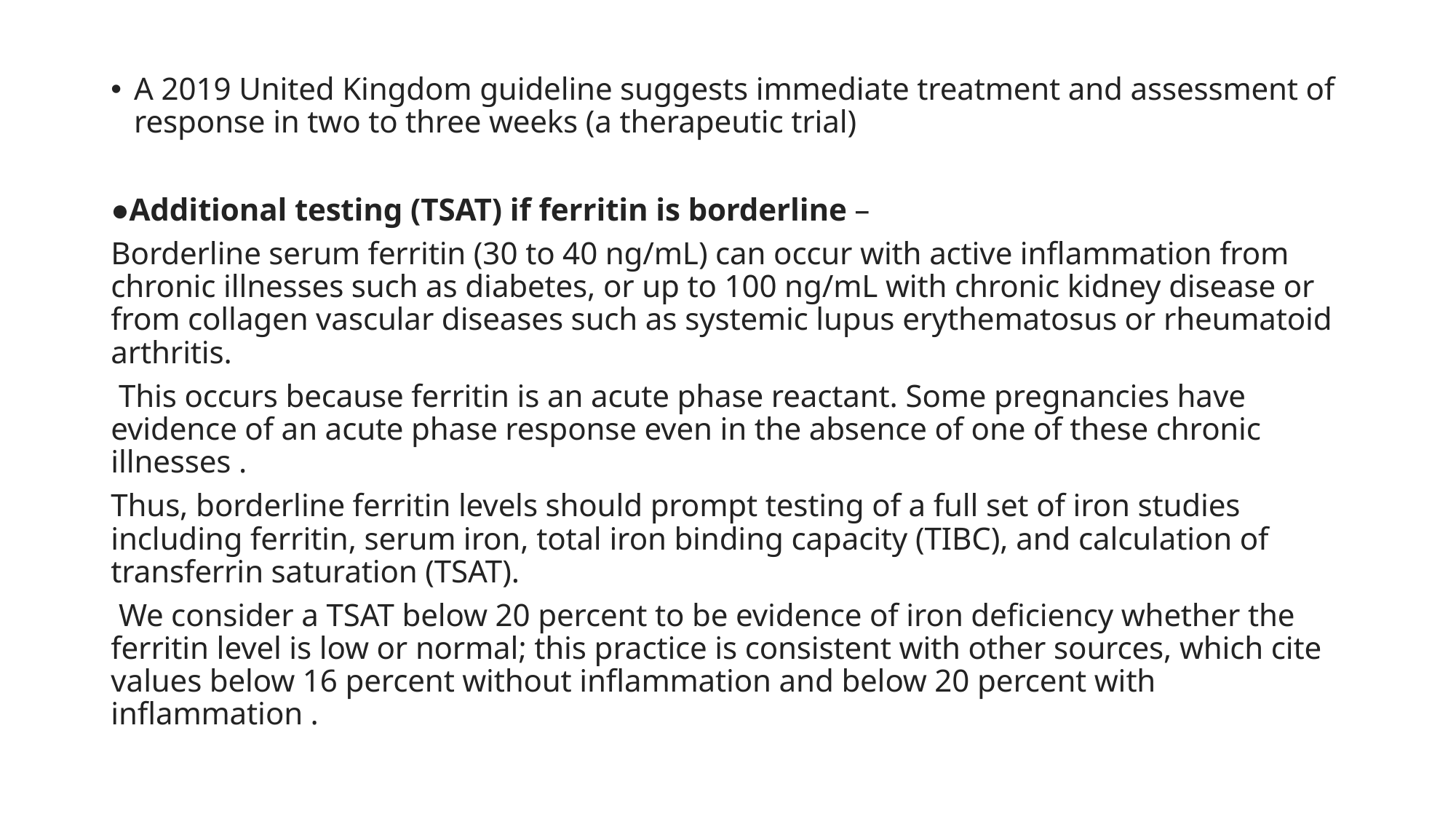

A 2019 United Kingdom guideline suggests immediate treatment and assessment of response in two to three weeks (a therapeutic trial)

●Additional testing (TSAT) if ferritin is borderline –
Borderline serum ferritin (30 to 40 ng/mL) can occur with active inflammation from chronic illnesses such as diabetes, or up to 100 ng/mL with chronic kidney disease or from collagen vascular diseases such as systemic lupus erythematosus or rheumatoid arthritis.
 This occurs because ferritin is an acute phase reactant. Some pregnancies have evidence of an acute phase response even in the absence of one of these chronic illnesses .
Thus, borderline ferritin levels should prompt testing of a full set of iron studies including ferritin, serum iron, total iron binding capacity (TIBC), and calculation of transferrin saturation (TSAT).
 We consider a TSAT below 20 percent to be evidence of iron deficiency whether the ferritin level is low or normal; this practice is consistent with other sources, which cite values below 16 percent without inflammation and below 20 percent with inflammation .